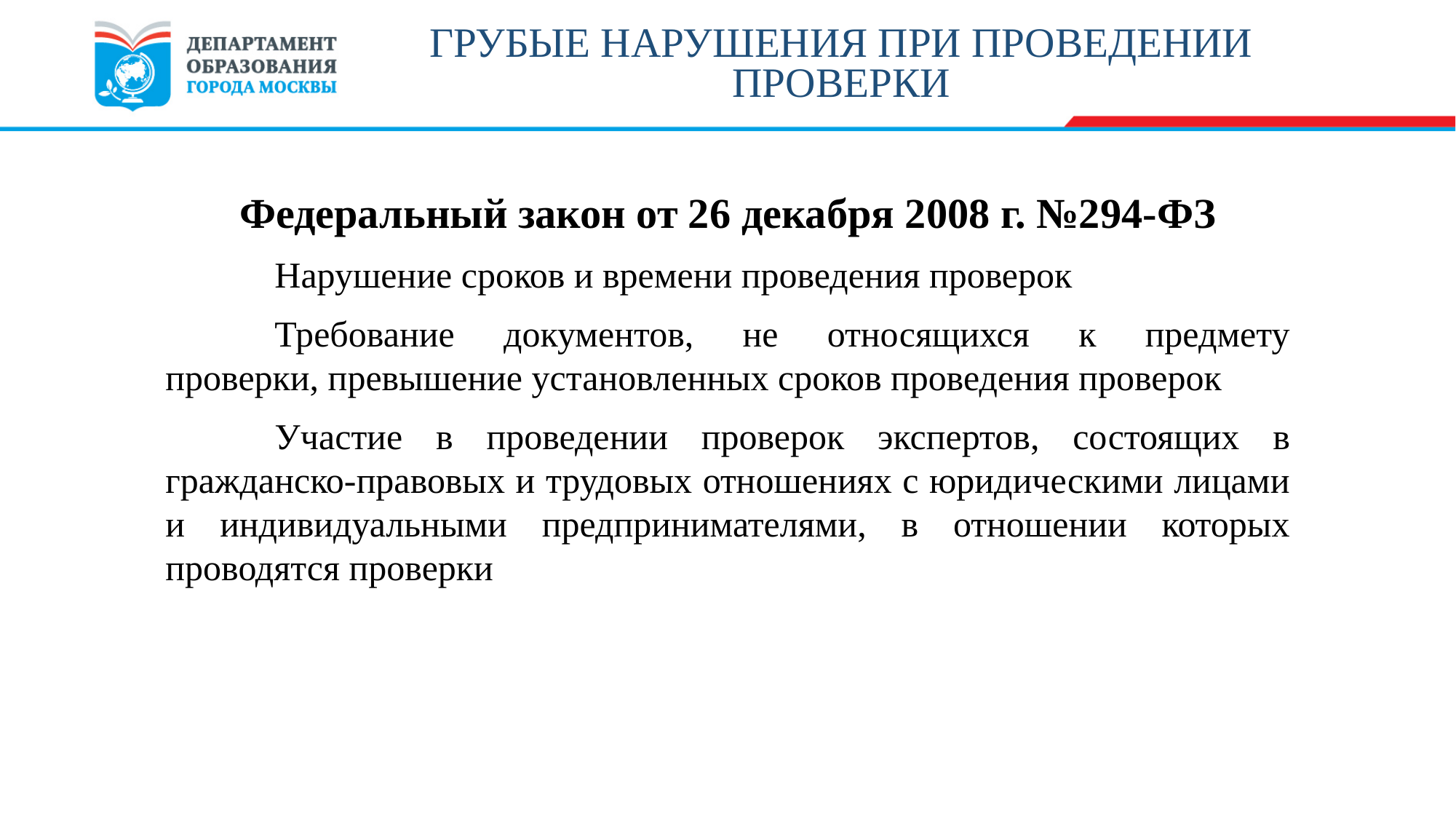

# ГРУБЫЕ НАРУШЕНИЯ ПРИ ПРОВЕДЕНИИ ПРОВЕРКИ
Федеральный закон от 26 декабря 2008 г. №294-ФЗ
	Нарушение сроков и времени проведения проверок
	Требование документов, не относящихся к предмету проверки, превышение установленных сроков проведения проверок
	Участие в проведении проверок экспертов, состоящих в гражданско-правовых и трудовых отношениях с юридическими лицами и индивидуальными предпринимателями, в отношении которых проводятся проверки